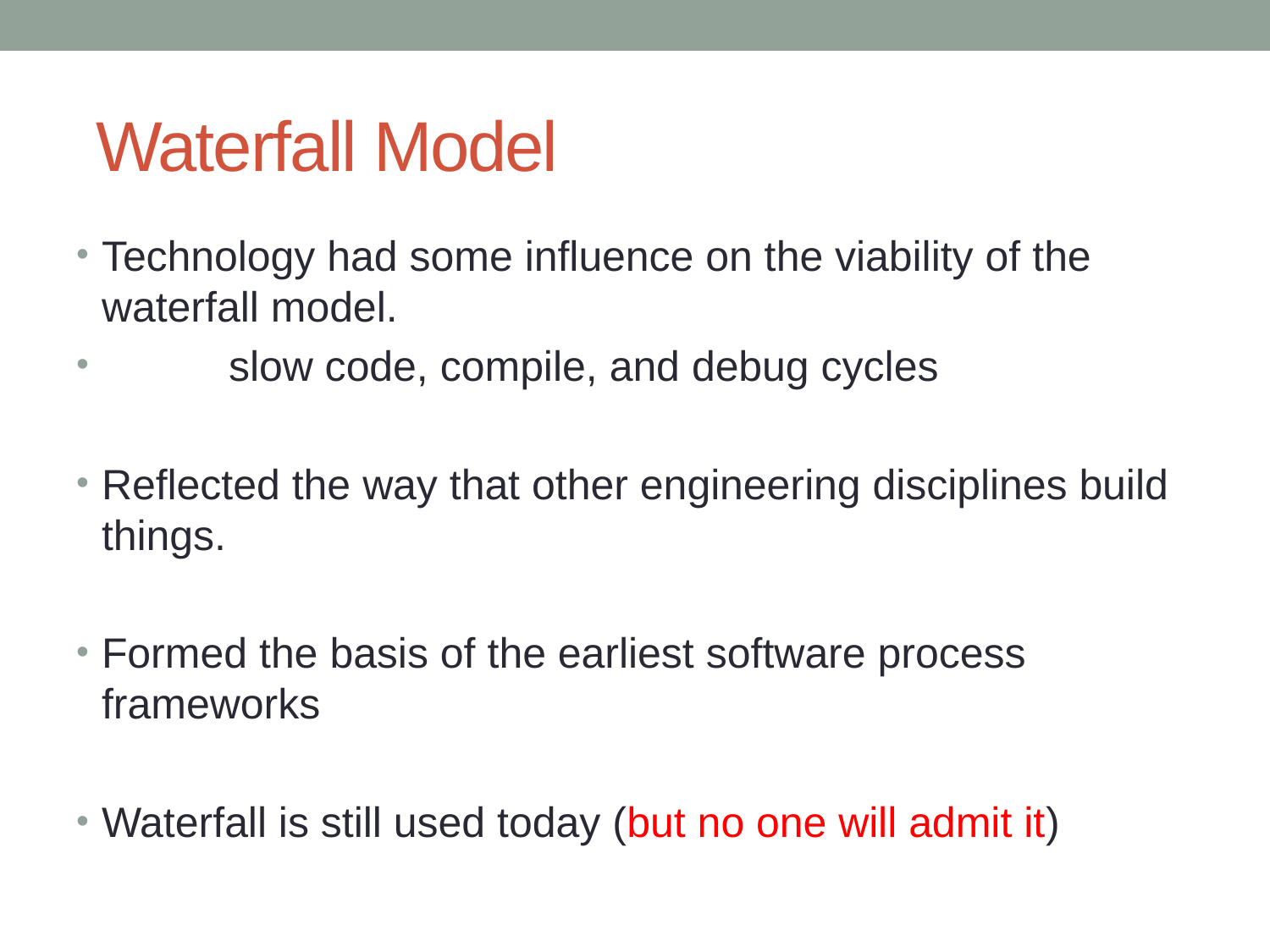

# Waterfall Model
Technology had some influence on the viability of the waterfall model.
	slow code, compile, and debug cycles

Reflected the way that other engineering disciplines build things.

Formed the basis of the earliest software process frameworks

Waterfall is still used today (but no one will admit it)